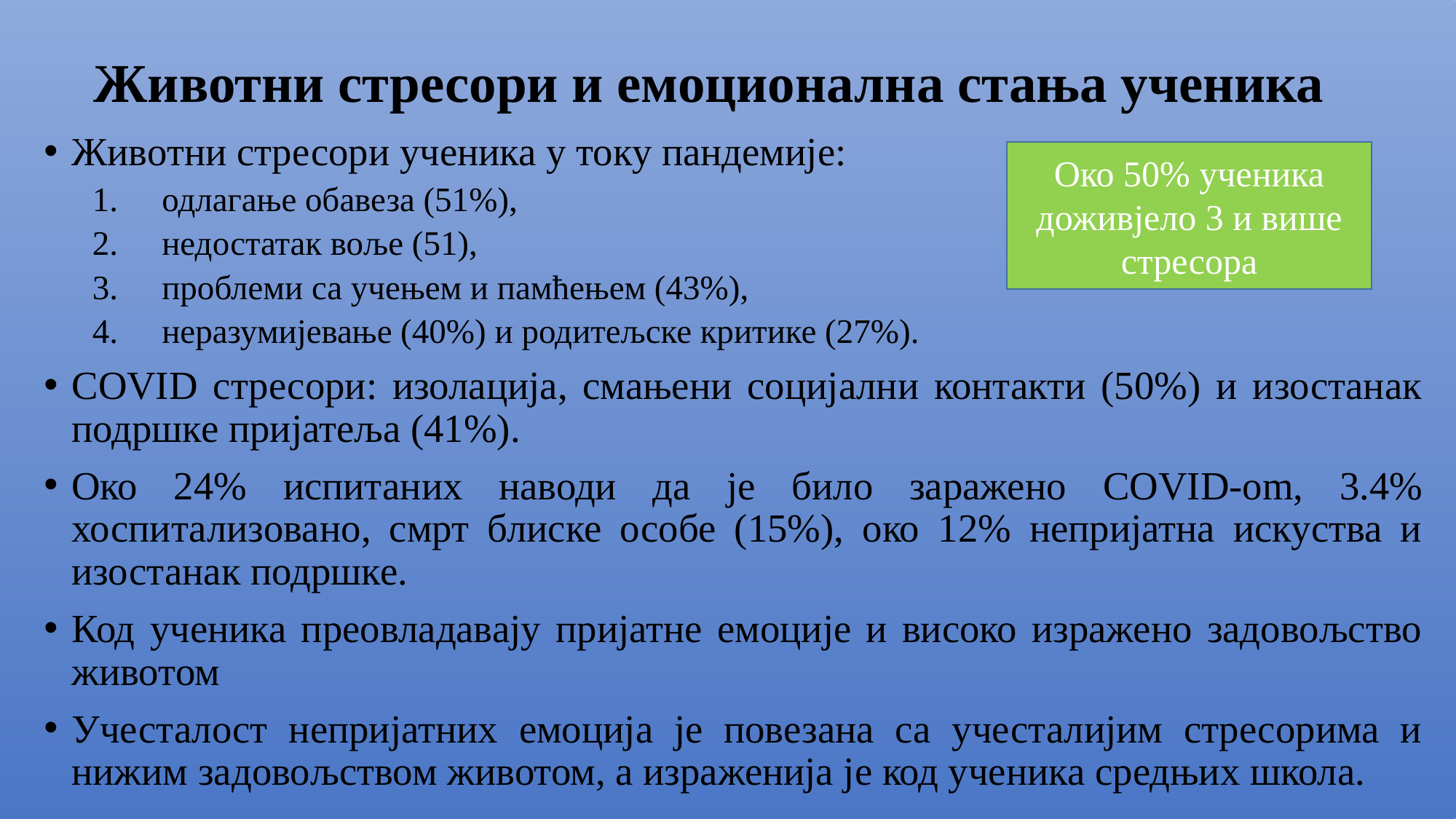

# Животни стресори и емоционална стања ученика
Животни стресори ученика у току пандемије:
одлагање обавеза (51%),
недостатак воље (51),
проблеми са учењем и памћењем (43%),
неразумијевање (40%) и родитељске критике (27%).
COVID стресори: изолација, смањени социјални контакти (50%) и изостанак подршке пријатеља (41%).
Око 24% испитаних наводи да је било заражено COVID-om, 3.4% хоспитализовано, смрт блиске особе (15%), око 12% непријатна искуства и изостанак подршке.
Код ученика преовладавају пријатне емоције и високо изражено задовољство животом
Учесталост непријатних емоција је повезана са учесталијим стресорима и нижим задовољством животом, а израженија је код ученика средњих школа.
Око 50% ученика доживјело 3 и више стресора